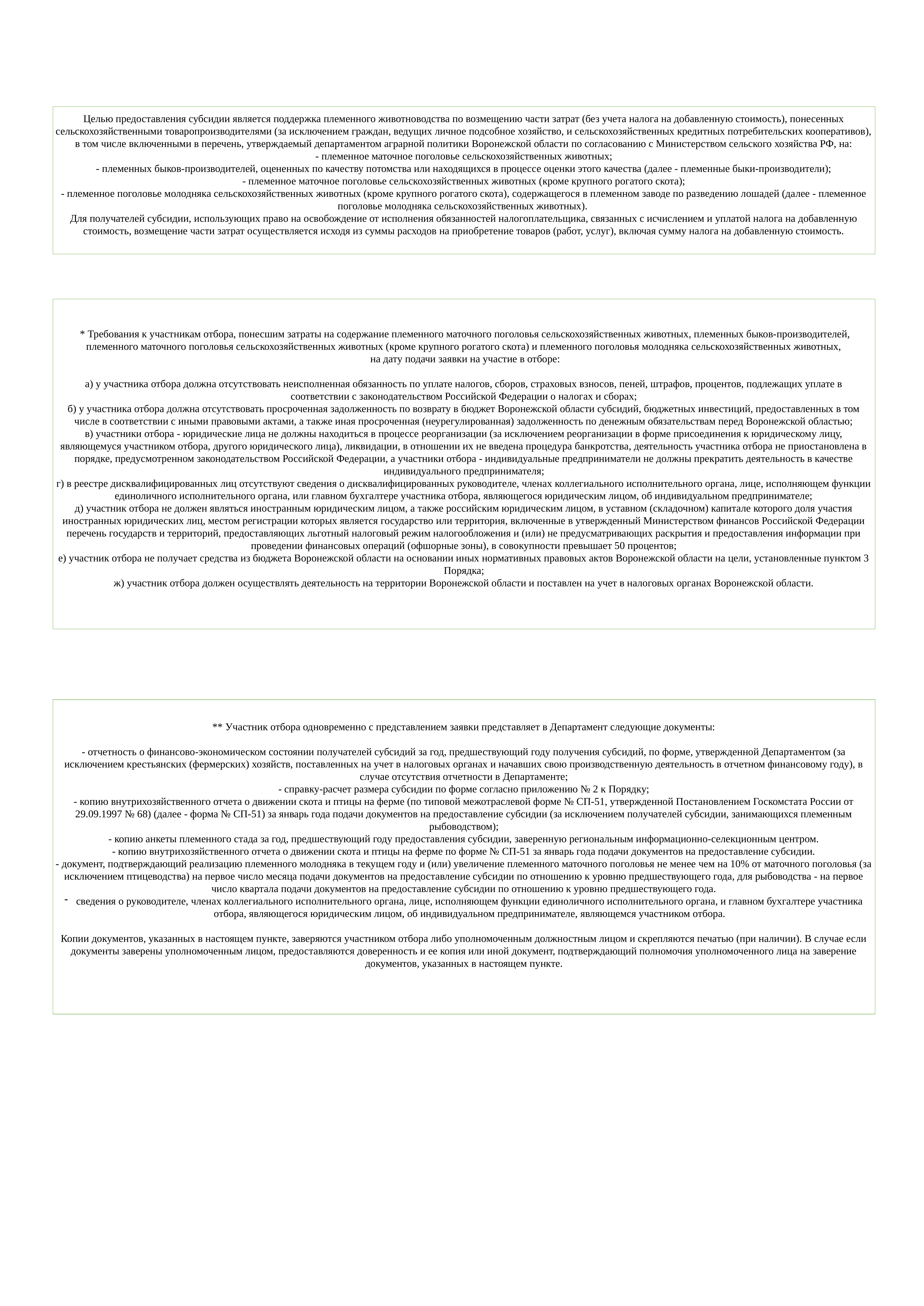

Целью предоставления субсидии является поддержка племенного животноводства по возмещению части затрат (без учета налога на добавленную стоимость), понесенных сельскохозяйственными товаропроизводителями (за исключением граждан, ведущих личное подсобное хозяйство, и сельскохозяйственных кредитных потребительских кооперативов), в том числе включенными в перечень, утверждаемый департаментом аграрной политики Воронежской области по согласованию с Министерством сельского хозяйства РФ, на:
- племенное маточное поголовье сельскохозяйственных животных;
- племенных быков-производителей, оцененных по качеству потомства или находящихся в процессе оценки этого качества (далее - племенные быки-производители);
- племенное маточное поголовье сельскохозяйственных животных (кроме крупного рогатого скота);
- племенное поголовье молодняка сельскохозяйственных животных (кроме крупного рогатого скота), содержащегося в племенном заводе по разведению лошадей (далее - племенное поголовье молодняка сельскохозяйственных животных).
Для получателей субсидии, использующих право на освобождение от исполнения обязанностей налогоплательщика, связанных с исчислением и уплатой налога на добавленную стоимость, возмещение части затрат осуществляется исходя из суммы расходов на приобретение товаров (работ, услуг), включая сумму налога на добавленную стоимость.

 * Требования к участникам отбора, понесшим затраты на содержание племенного маточного поголовья сельскохозяйственных животных, племенных быков-производителей, племенного маточного поголовья сельскохозяйственных животных (кроме крупного рогатого скота) и племенного поголовья молодняка сельскохозяйственных животных,
 на дату подачи заявки на участие в отборе:

а) у участника отбора должна отсутствовать неисполненная обязанность по уплате налогов, сборов, страховых взносов, пеней, штрафов, процентов, подлежащих уплате в соответствии с законодательством Российской Федерации о налогах и сборах;
б) у участника отбора должна отсутствовать просроченная задолженность по возврату в бюджет Воронежской области субсидий, бюджетных инвестиций, предоставленных в том числе в соответствии с иными правовыми актами, а также иная просроченная (неурегулированная) задолженность по денежным обязательствам перед Воронежской областью;
в) участники отбора - юридические лица не должны находиться в процессе реорганизации (за исключением реорганизации в форме присоединения к юридическому лицу, являющемуся участником отбора, другого юридического лица), ликвидации, в отношении их не введена процедура банкротства, деятельность участника отбора не приостановлена в порядке, предусмотренном законодательством Российской Федерации, а участники отбора - индивидуальные предприниматели не должны прекратить деятельность в качестве индивидуального предпринимателя;
г) в реестре дисквалифицированных лиц отсутствуют сведения о дисквалифицированных руководителе, членах коллегиального исполнительного органа, лице, исполняющем функции единоличного исполнительного органа, или главном бухгалтере участника отбора, являющегося юридическим лицом, об индивидуальном предпринимателе;
д) участник отбора не должен являться иностранным юридическим лицом, а также российским юридическим лицом, в уставном (складочном) капитале которого доля участия иностранных юридических лиц, местом регистрации которых является государство или территория, включенные в утвержденный Министерством финансов Российской Федерации перечень государств и территорий, предоставляющих льготный налоговый режим налогообложения и (или) не предусматривающих раскрытия и предоставления информации при проведении финансовых операций (офшорные зоны), в совокупности превышает 50 процентов;
е) участник отбора не получает средства из бюджета Воронежской области на основании иных нормативных правовых актов Воронежской области на цели, установленные пунктом 3 Порядка;
ж) участник отбора должен осуществлять деятельность на территории Воронежской области и поставлен на учет в налоговых органах Воронежской области.

** Участник отбора одновременно с представлением заявки представляет в Департамент следующие документы:

- отчетность о финансово-экономическом состоянии получателей субсидий за год, предшествующий году получения субсидий, по форме, утвержденной Департаментом (за исключением крестьянских (фермерских) хозяйств, поставленных на учет в налоговых органах и начавших свою производственную деятельность в отчетном финансовому году), в случае отсутствия отчетности в Департаменте;
- справку-расчет размера субсидии по форме согласно приложению № 2 к Порядку;
- копию внутрихозяйственного отчета о движении скота и птицы на ферме (по типовой межотраслевой форме № СП-51, утвержденной Постановлением Госкомстата России от 29.09.1997 № 68) (далее - форма № СП-51) за январь года подачи документов на предоставление субсидии (за исключением получателей субсидии, занимающихся племенным рыбоводством);
- копию анкеты племенного стада за год, предшествующий году предоставления субсидии, заверенную региональным информационно-селекционным центром.
- копию внутрихозяйственного отчета о движении скота и птицы на ферме по форме № СП-51 за январь года подачи документов на предоставление субсидии.
- документ, подтверждающий реализацию племенного молодняка в текущем году и (или) увеличение племенного маточного поголовья не менее чем на 10% от маточного поголовья (за исключением птицеводства) на первое число месяца подачи документов на предоставление субсидии по отношению к уровню предшествующего года, для рыбоводства - на первое число квартала подачи документов на предоставление субсидии по отношению к уровню предшествующего года.
сведения о руководителе, членах коллегиального исполнительного органа, лице, исполняющем функции единоличного исполнительного органа, и главном бухгалтере участника отбора, являющегося юридическим лицом, об индивидуальном предпринимателе, являющемся участником отбора.

Копии документов, указанных в настоящем пункте, заверяются участником отбора либо уполномоченным должностным лицом и скрепляются печатью (при наличии). В случае если документы заверены уполномоченным лицом, предоставляются доверенность и ее копия или иной документ, подтверждающий полномочия уполномоченного лица на заверение документов, указанных в настоящем пункте.